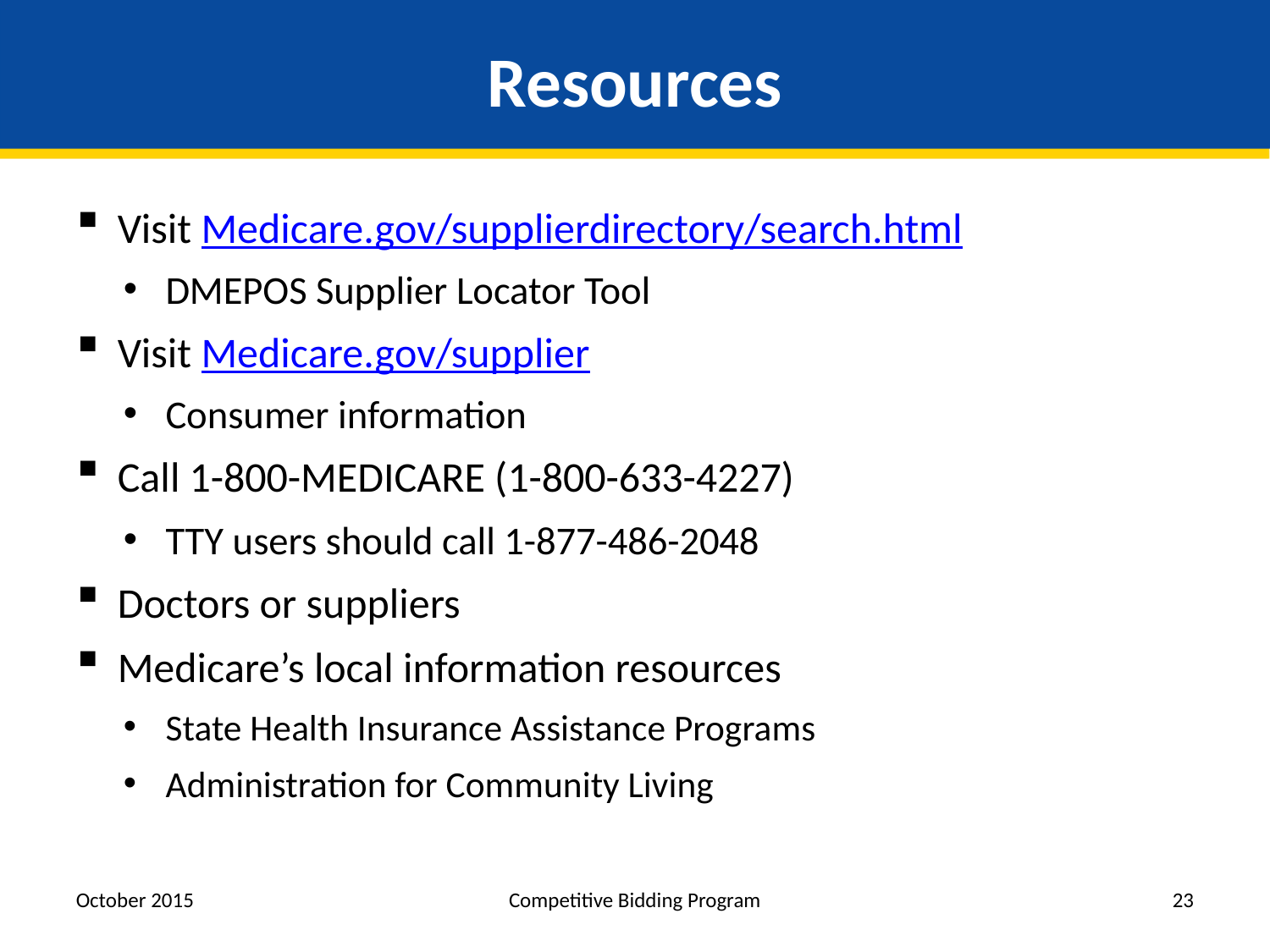

# Resources
Visit Medicare.gov/supplierdirectory/search.html
DMEPOS Supplier Locator Tool
Visit Medicare.gov/supplier
Consumer information
Call 1-800-MEDICARE (1-800-633-4227)
TTY users should call 1-877-486-2048
Doctors or suppliers
Medicare’s local information resources
State Health Insurance Assistance Programs
Administration for Community Living
October 2015
Competitive Bidding Program
23